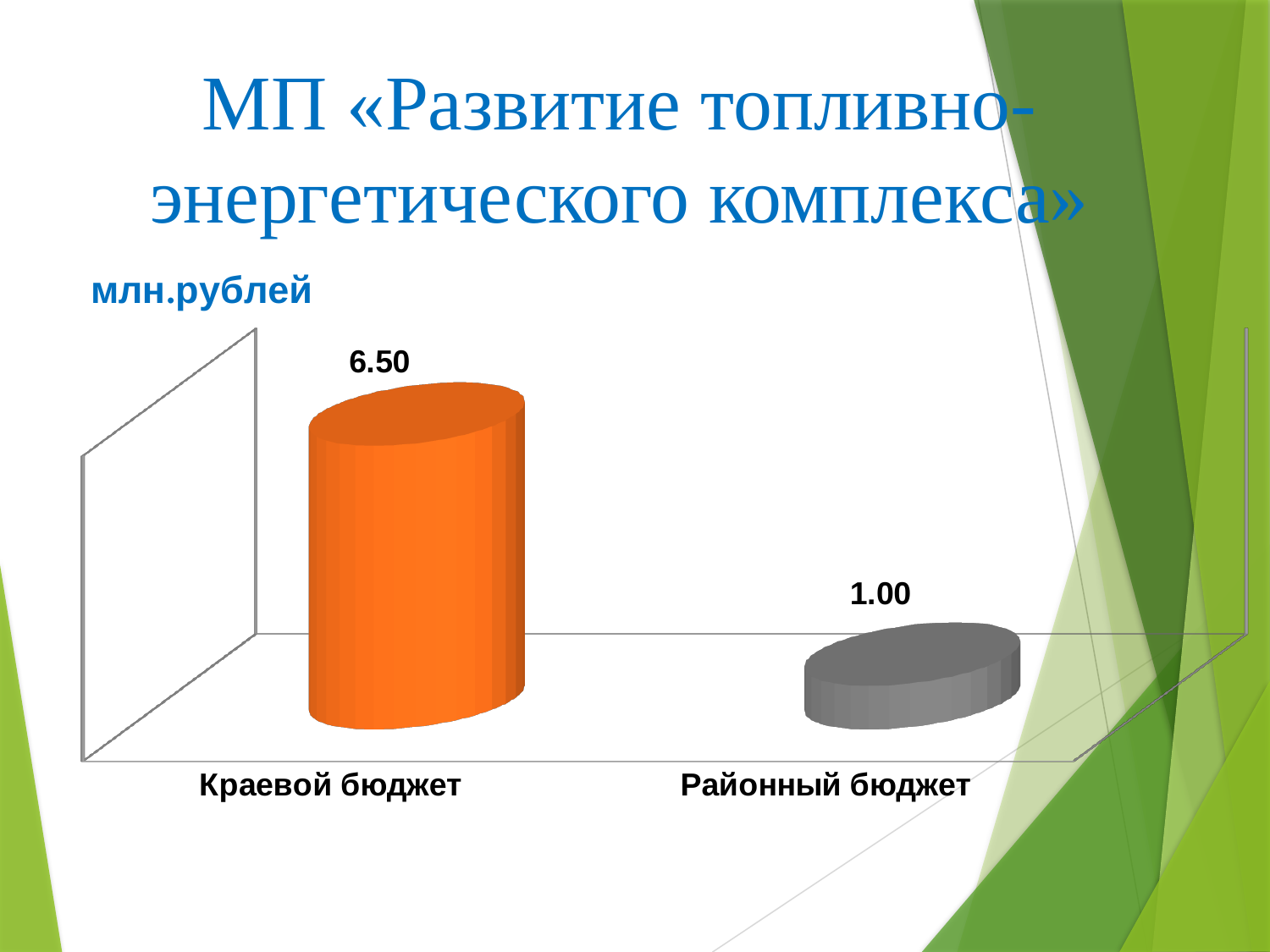

# МП «Развитие топливно-энергетического комплекса»

[unsupported chart]